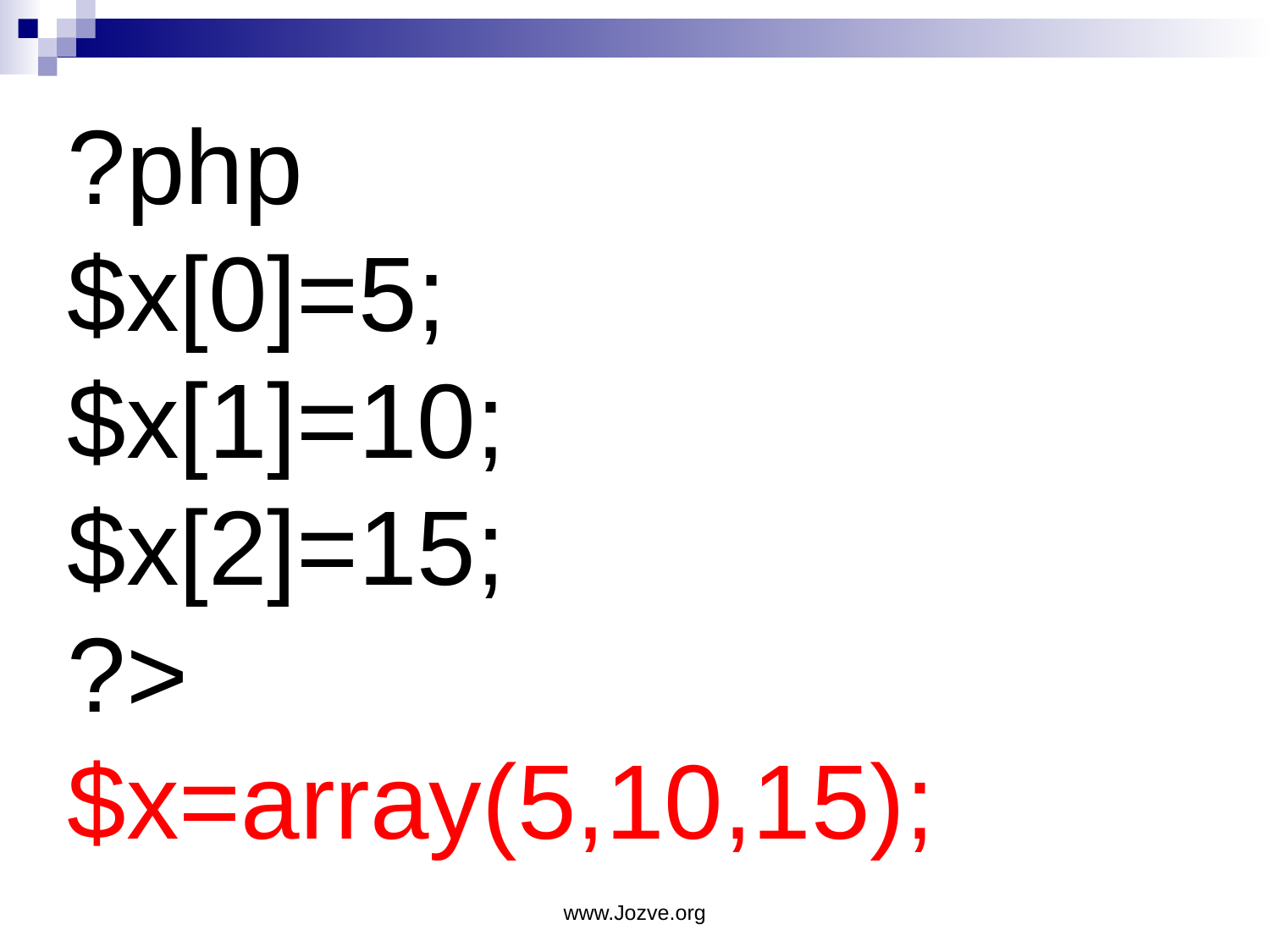

# ?php $x[0]=5; $x[1]=10; $x[2]=15; ?> $x=array(5,10,15);
www.Jozve.org